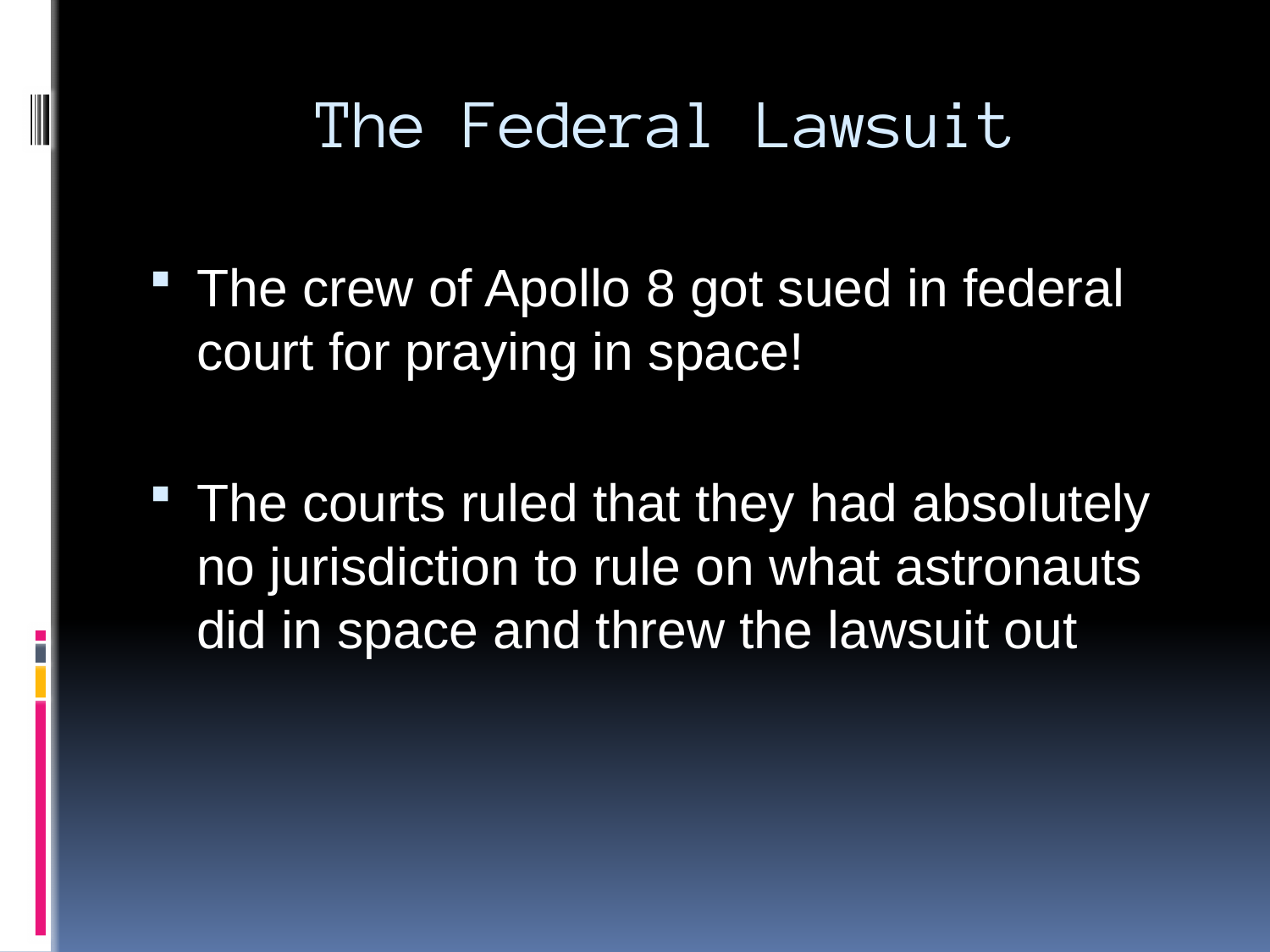

# The Federal Lawsuit
The crew of Apollo 8 got sued in federal court for praying in space!

The courts ruled that they had absolutely no jurisdiction to rule on what astronauts did in space and threw the lawsuit out